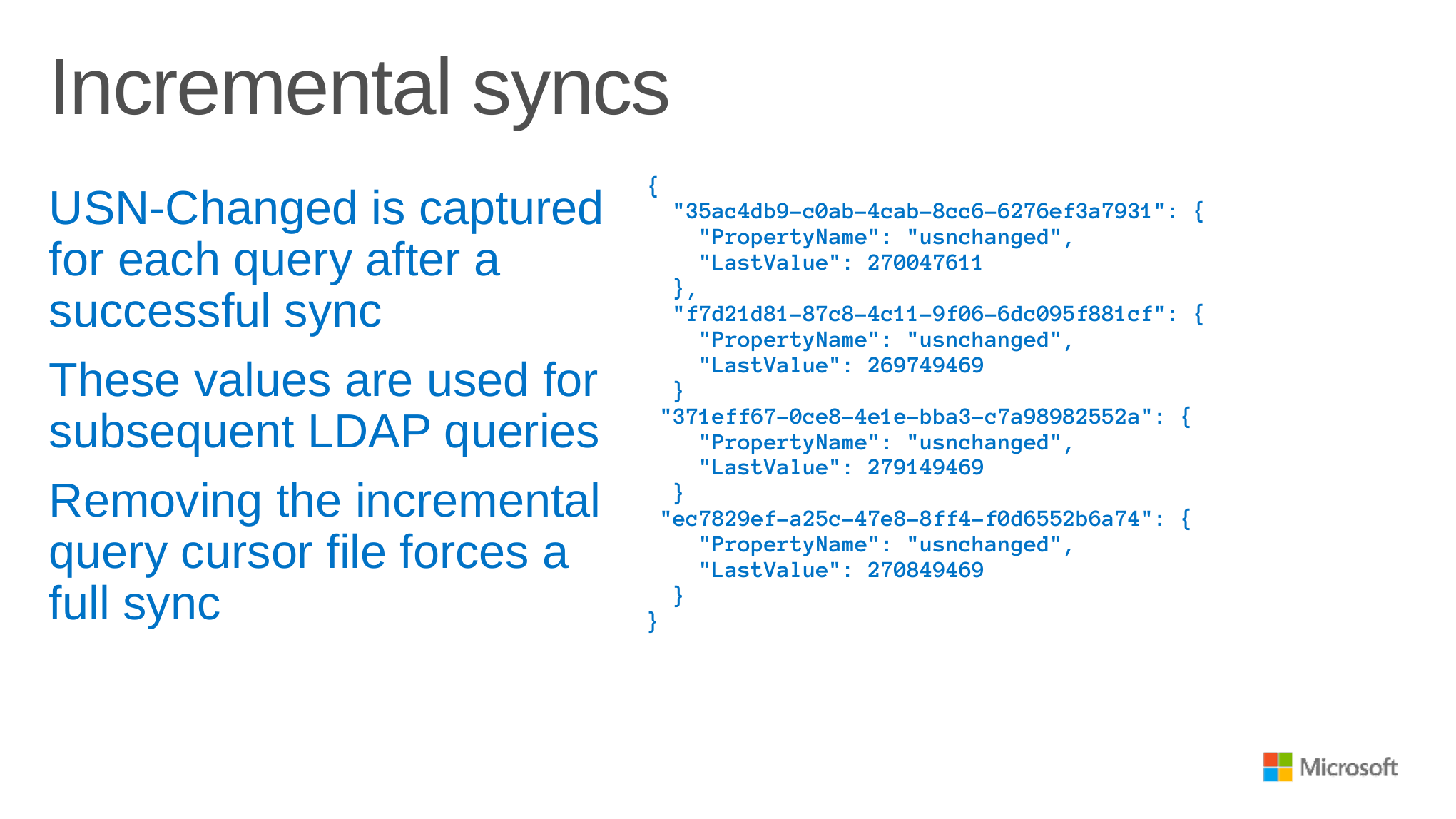

# Incremental syncs
USN-Changed is captured for each query after a successful sync
These values are used for subsequent LDAP queries
Removing the incremental query cursor file forces a full sync

{
  "35ac4db9-c0ab-4cab-8cc6-6276ef3a7931": {
    "PropertyName": "usnchanged",
    "LastValue": 270047611
  },
  "f7d21d81-87c8-4c11-9f06-6dc095f881cf": {
    "PropertyName": "usnchanged",
    "LastValue": 269749469
  }
 "371eff67-0ce8-4e1e-bba3-c7a98982552a": {
    "PropertyName": "usnchanged",
    "LastValue": 279149469
  }
 "ec7829ef-a25c-47e8-8ff4-f0d6552b6a74": {
    "PropertyName": "usnchanged",
    "LastValue": 270849469
  }
}